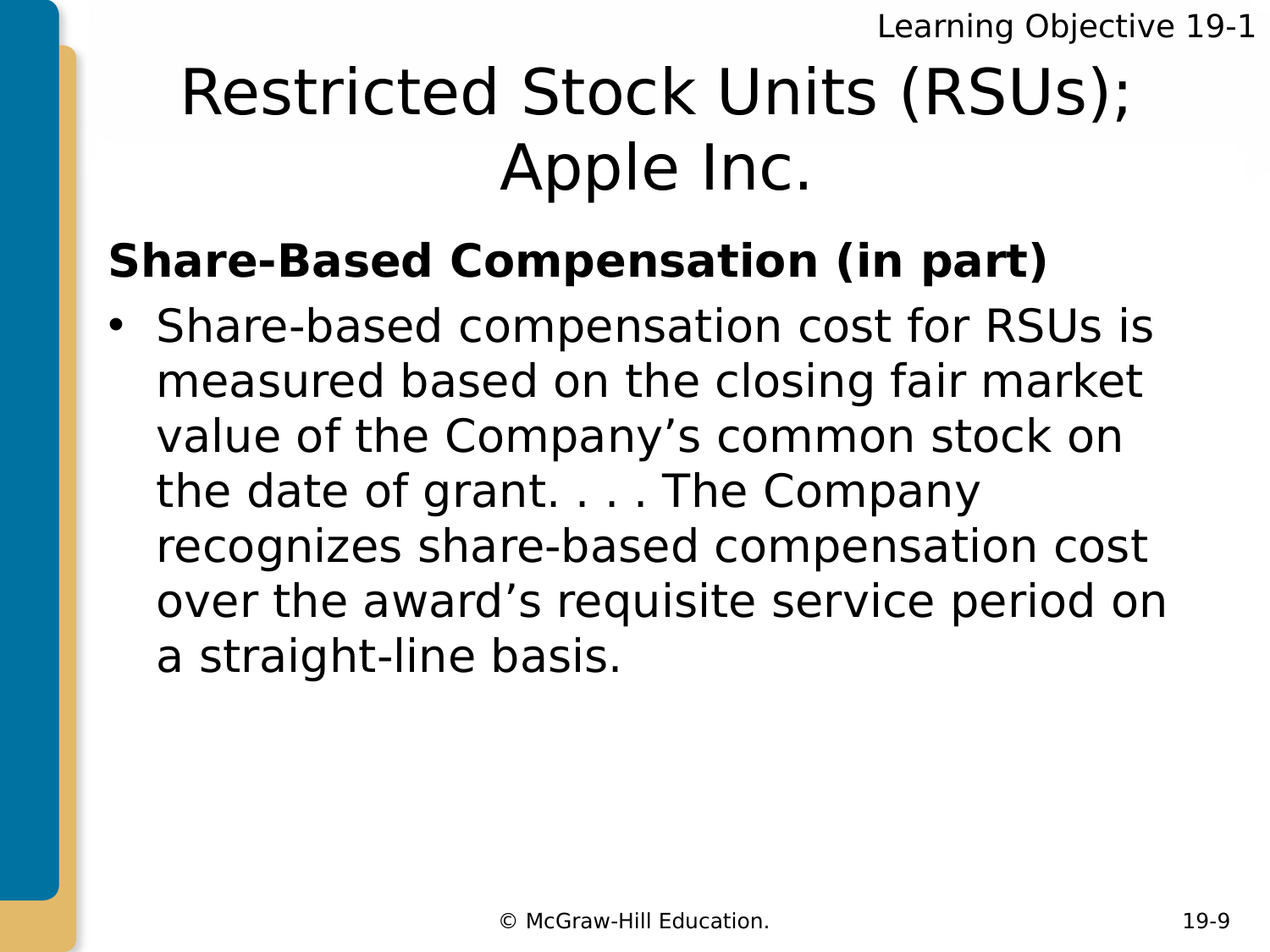

Learning Objective 19-1
# Restricted Stock Units (RSUs); Apple Inc.
Share-Based Compensation (in part)
Share-based compensation cost for RSUs is measured based on the closing fair market value of the Company’s common stock on the date of grant. . . . The Company recognizes share-based compensation cost over the award’s requisite service period on a straight-line basis.